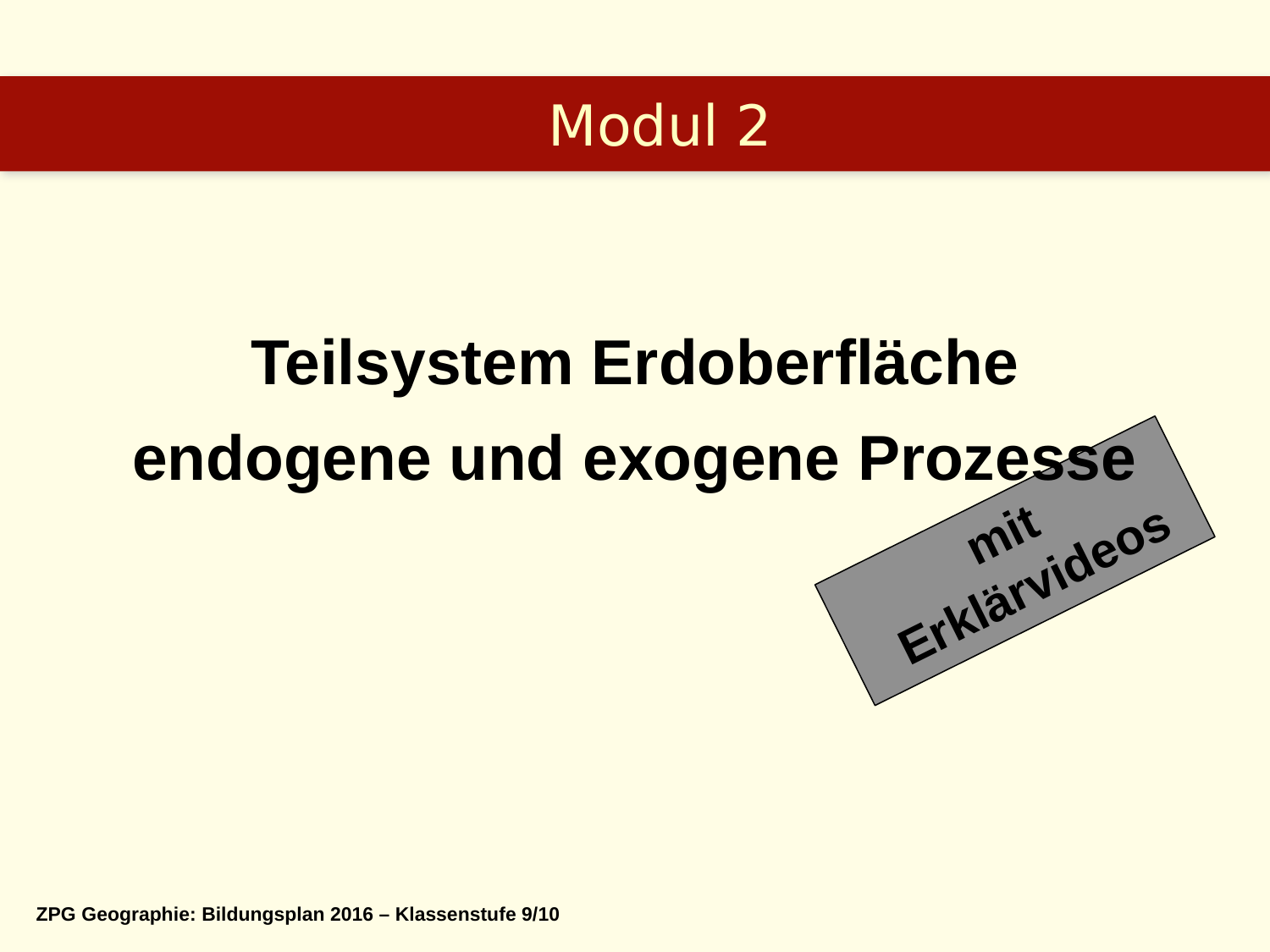

Modul 2

Teilsystem Erdoberfläche
endogene und exogene Prozesse

mit
 Erklärvideos